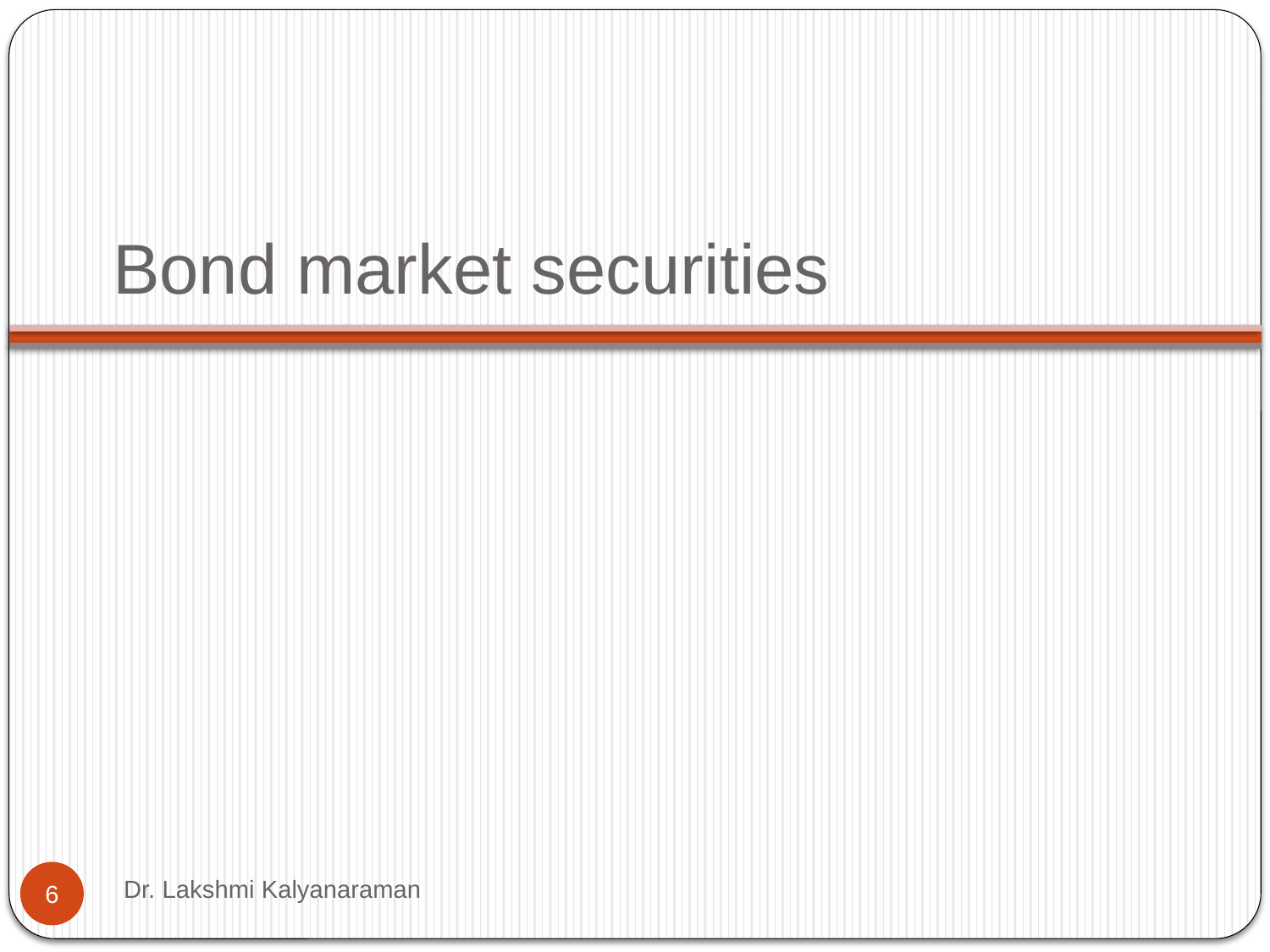

# Bond market securities
Dr. Lakshmi Kalyanaraman
6